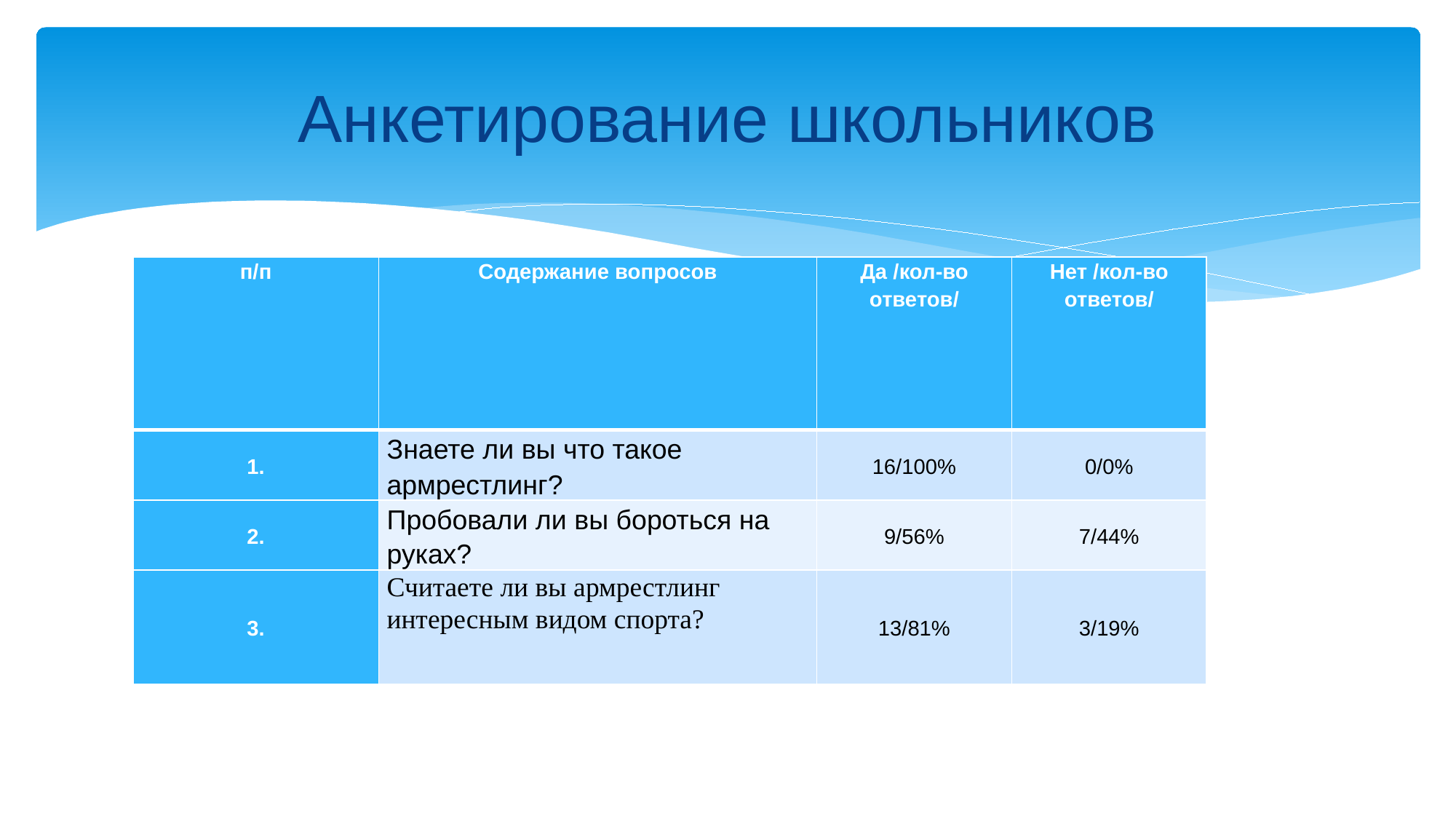

# Анкетирование школьников
| п/п | Содержание вопросов | Да /кол-во ответов/ | Нет /кол-во ответов/ |
| --- | --- | --- | --- |
| 1. | Знаете ли вы что такое армрестлинг? | 16/100% | 0/0% |
| 2. | Пробовали ли вы бороться на руках? | 9/56% | 7/44% |
| 3. | Считаете ли вы армрестлинг интересным видом спорта? | 13/81% | 3/19% |